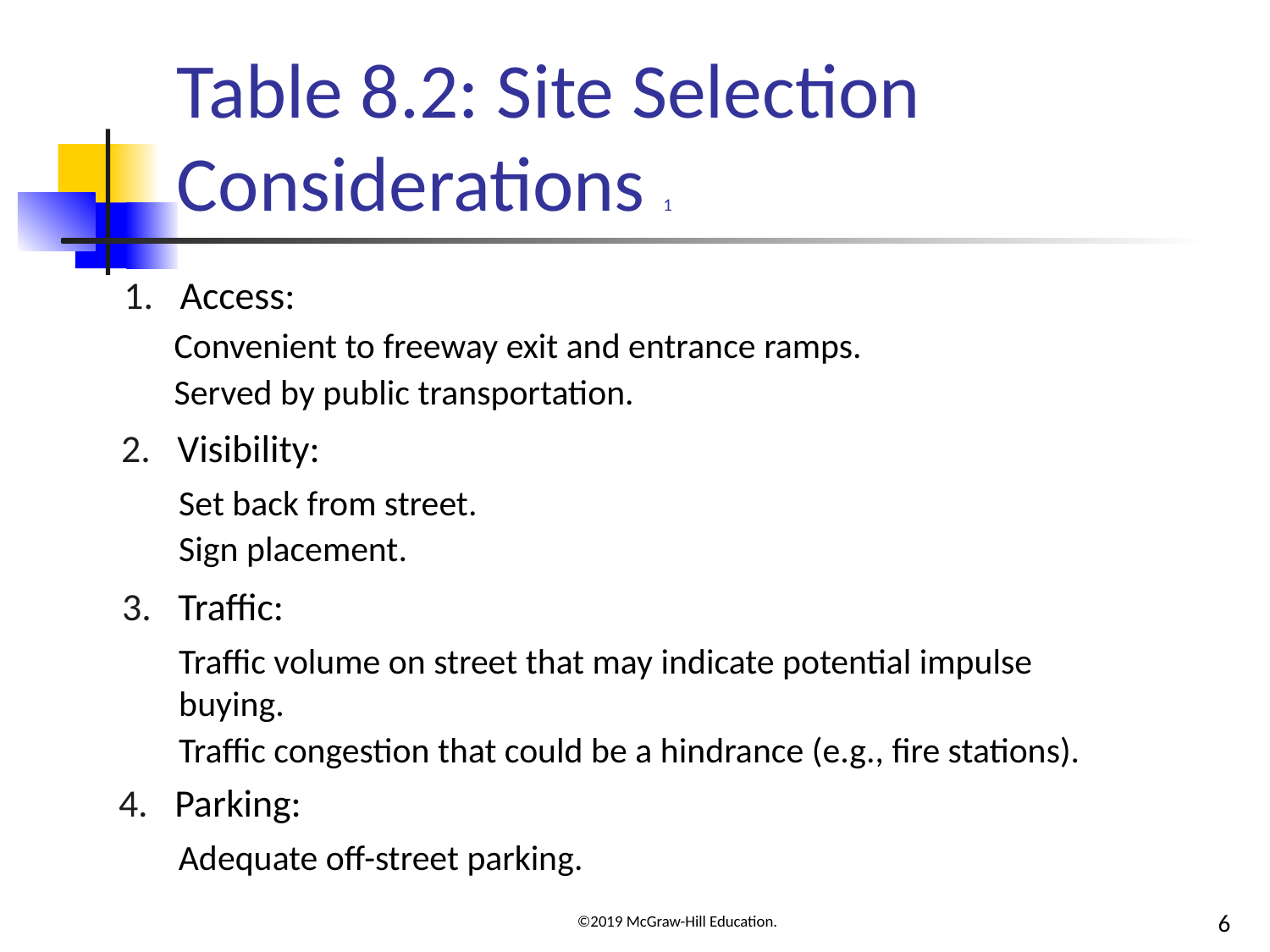

# Table 8.2: Site Selection Considerations 1
Access:
Convenient to freeway exit and entrance ramps.
Served by public transportation.
Visibility:
Set back from street.
Sign placement.
Traffic:
Traffic volume on street that may indicate potential impulse buying.
Traffic congestion that could be a hindrance (e.g., fire stations).
Parking:
Adequate off-street parking.